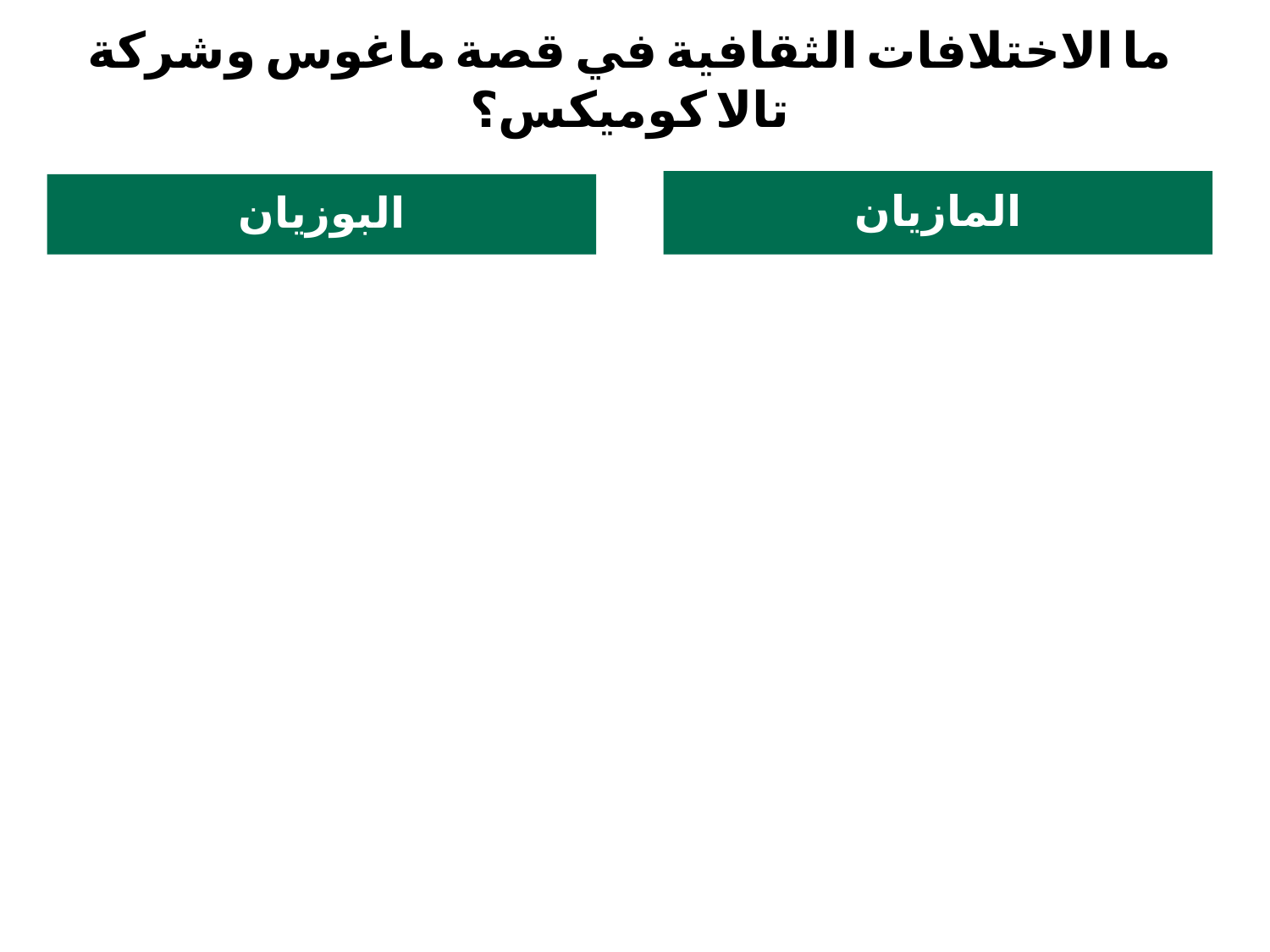

# ما الاختلافات الثقافية في قصة ماغوس وشركة تالا كوميكس؟
المازيان
البوزيان